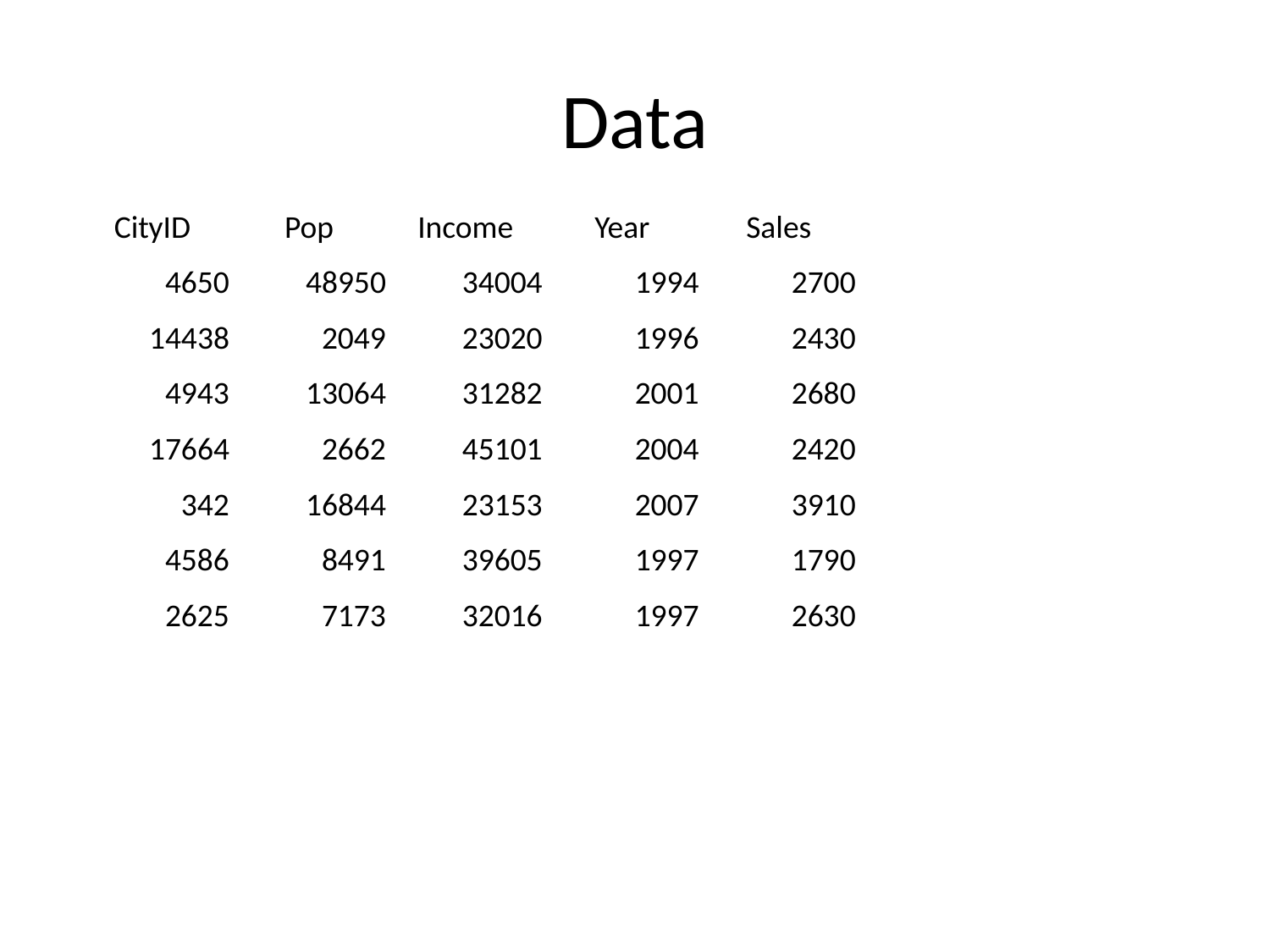

# Data
| CityID | Pop | Income | Year | Sales |
| --- | --- | --- | --- | --- |
| 4650 | 48950 | 34004 | 1994 | 2700 |
| 14438 | 2049 | 23020 | 1996 | 2430 |
| 4943 | 13064 | 31282 | 2001 | 2680 |
| 17664 | 2662 | 45101 | 2004 | 2420 |
| 342 | 16844 | 23153 | 2007 | 3910 |
| 4586 | 8491 | 39605 | 1997 | 1790 |
| 2625 | 7173 | 32016 | 1997 | 2630 |